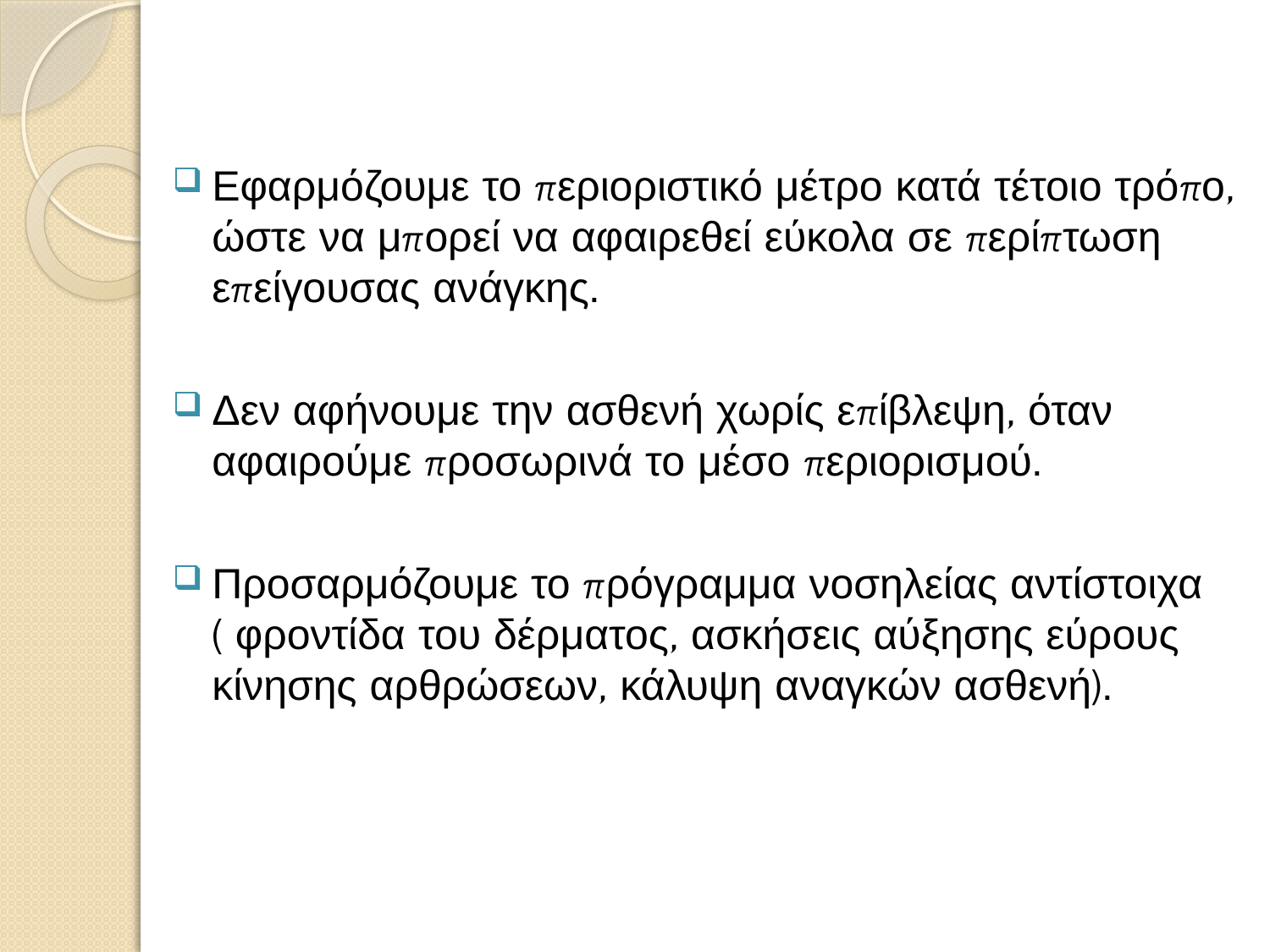

Εφαρμόζουμε το περιοριστικό μέτρο κατά τέτοιο τρόπο, ώστε να μπορεί να αφαιρεθεί εύκολα σε περίπτωση επείγουσας ανάγκης.

Δεν αφήνουμε την ασθενή χωρίς επίβλεψη, όταν αφαιρούμε προσωρινά το μέσο περιορισμού.

Προσαρμόζουμε το πρόγραμμα νοσηλείας αντίστοιχα ( φροντίδα του δέρματος, ασκήσεις αύξησης εύρους κίνησης αρθρώσεων, κάλυψη αναγκών ασθενή).

#